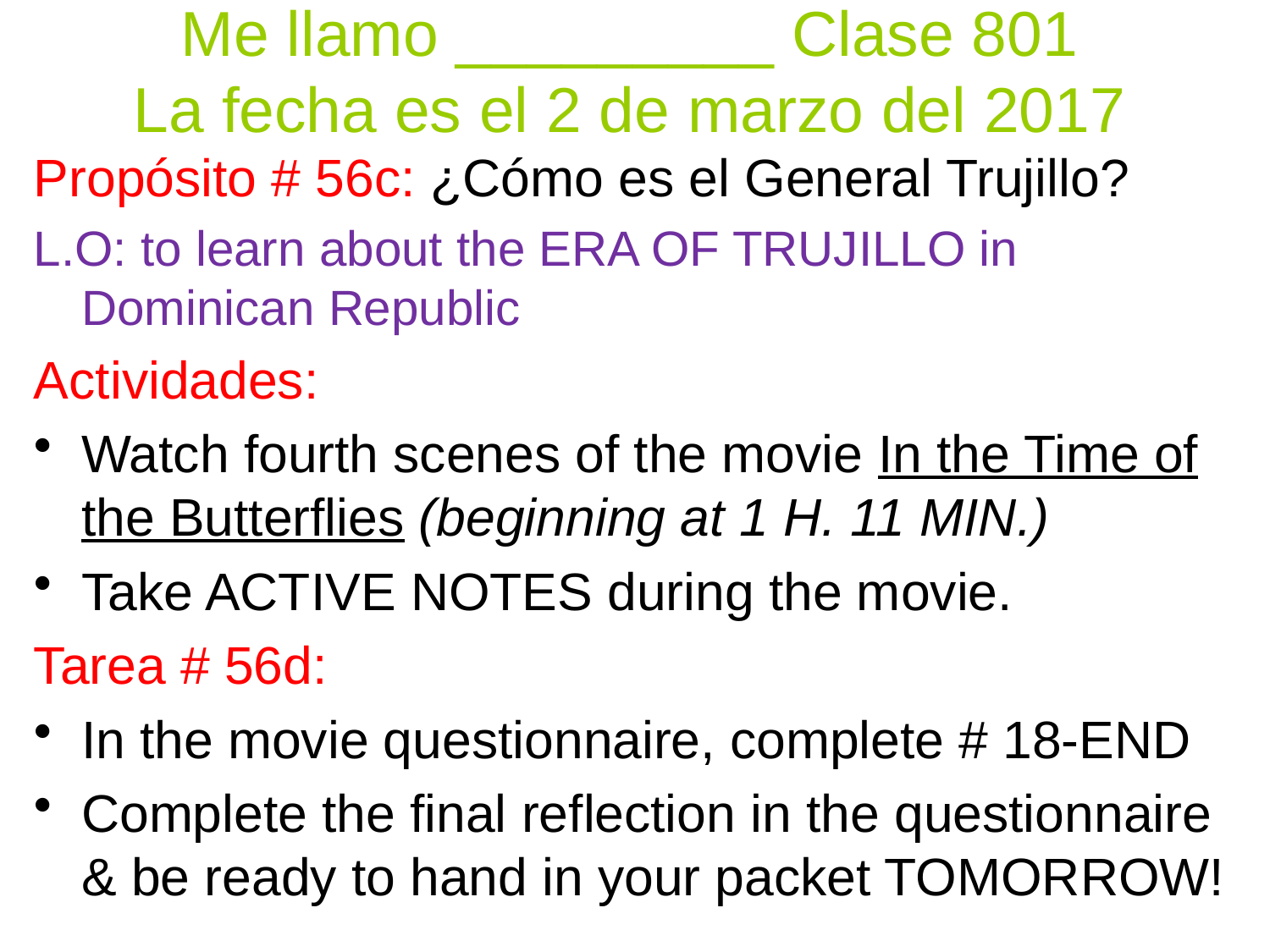

# Me llamo _________ Clase 801 La fecha es el 2 de marzo del 2017
Propósito # 56c: ¿Cómo es el General Trujillo?
L.O: to learn about the ERA OF TRUJILLO in Dominican Republic
Actividades:
Watch fourth scenes of the movie In the Time of the Butterflies (beginning at 1 H. 11 MIN.)
Take ACTIVE NOTES during the movie.
Tarea # 56d:
In the movie questionnaire, complete # 18-END
Complete the final reflection in the questionnaire & be ready to hand in your packet TOMORROW!